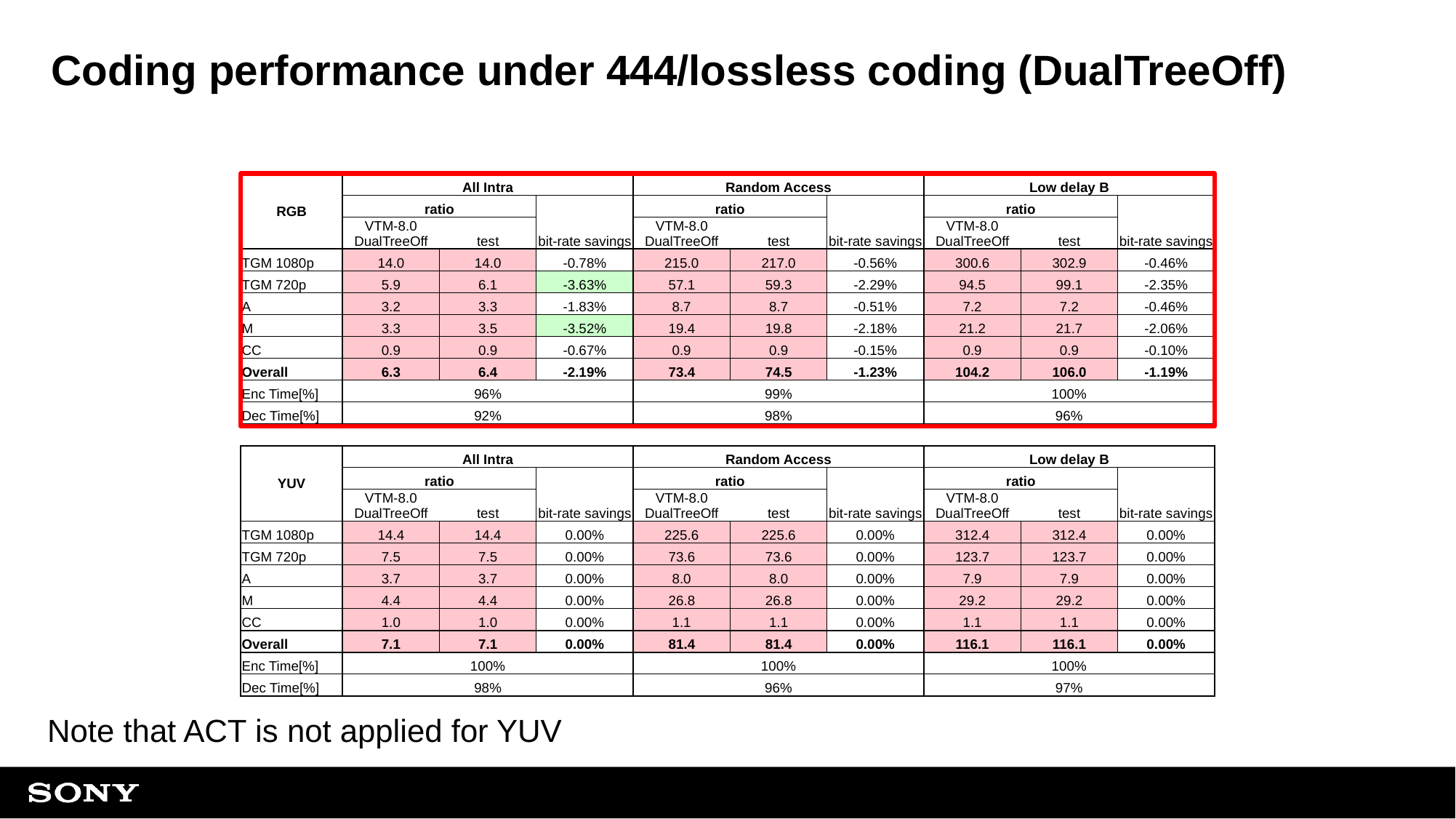

# Coding performance under 444/lossless coding (DualTreeOff)
| RGB | All Intra |  |  | Random Access |  |  | Low delay B |  |  |
| --- | --- | --- | --- | --- | --- | --- | --- | --- | --- |
|  | ratio |  | bit-rate savings | ratio |  | bit-rate savings | ratio |  | bit-rate savings |
|  | VTM-8.0 DualTreeOff | test |  | VTM-8.0 DualTreeOff | test |  | VTM-8.0 DualTreeOff | test |  |
| TGM 1080p | 14.0 | 14.0 | -0.78% | 215.0 | 217.0 | -0.56% | 300.6 | 302.9 | -0.46% |
| TGM 720p | 5.9 | 6.1 | -3.63% | 57.1 | 59.3 | -2.29% | 94.5 | 99.1 | -2.35% |
| A | 3.2 | 3.3 | -1.83% | 8.7 | 8.7 | -0.51% | 7.2 | 7.2 | -0.46% |
| M | 3.3 | 3.5 | -3.52% | 19.4 | 19.8 | -2.18% | 21.2 | 21.7 | -2.06% |
| CC | 0.9 | 0.9 | -0.67% | 0.9 | 0.9 | -0.15% | 0.9 | 0.9 | -0.10% |
| Overall | 6.3 | 6.4 | -2.19% | 73.4 | 74.5 | -1.23% | 104.2 | 106.0 | -1.19% |
| Enc Time[%] | 96% |  |  | 99% |  |  | 100% |  |  |
| Dec Time[%] | 92% |  |  | 98% |  |  | 96% |  |  |
|  |  |  |  |  |  |  |  |  |  |
| YUV | All Intra |  |  | Random Access |  |  | Low delay B |  |  |
|  | ratio |  | bit-rate savings | ratio |  | bit-rate savings | ratio |  | bit-rate savings |
|  | VTM-8.0 DualTreeOff | test |  | VTM-8.0 DualTreeOff | test |  | VTM-8.0 DualTreeOff | test |  |
| TGM 1080p | 14.4 | 14.4 | 0.00% | 225.6 | 225.6 | 0.00% | 312.4 | 312.4 | 0.00% |
| TGM 720p | 7.5 | 7.5 | 0.00% | 73.6 | 73.6 | 0.00% | 123.7 | 123.7 | 0.00% |
| A | 3.7 | 3.7 | 0.00% | 8.0 | 8.0 | 0.00% | 7.9 | 7.9 | 0.00% |
| M | 4.4 | 4.4 | 0.00% | 26.8 | 26.8 | 0.00% | 29.2 | 29.2 | 0.00% |
| CC | 1.0 | 1.0 | 0.00% | 1.1 | 1.1 | 0.00% | 1.1 | 1.1 | 0.00% |
| Overall | 7.1 | 7.1 | 0.00% | 81.4 | 81.4 | 0.00% | 116.1 | 116.1 | 0.00% |
| Enc Time[%] | 100% |  |  | 100% |  |  | 100% |  |  |
| Dec Time[%] | 98% |  |  | 96% |  |  | 97% |  |  |

Note that ACT is not applied for YUV